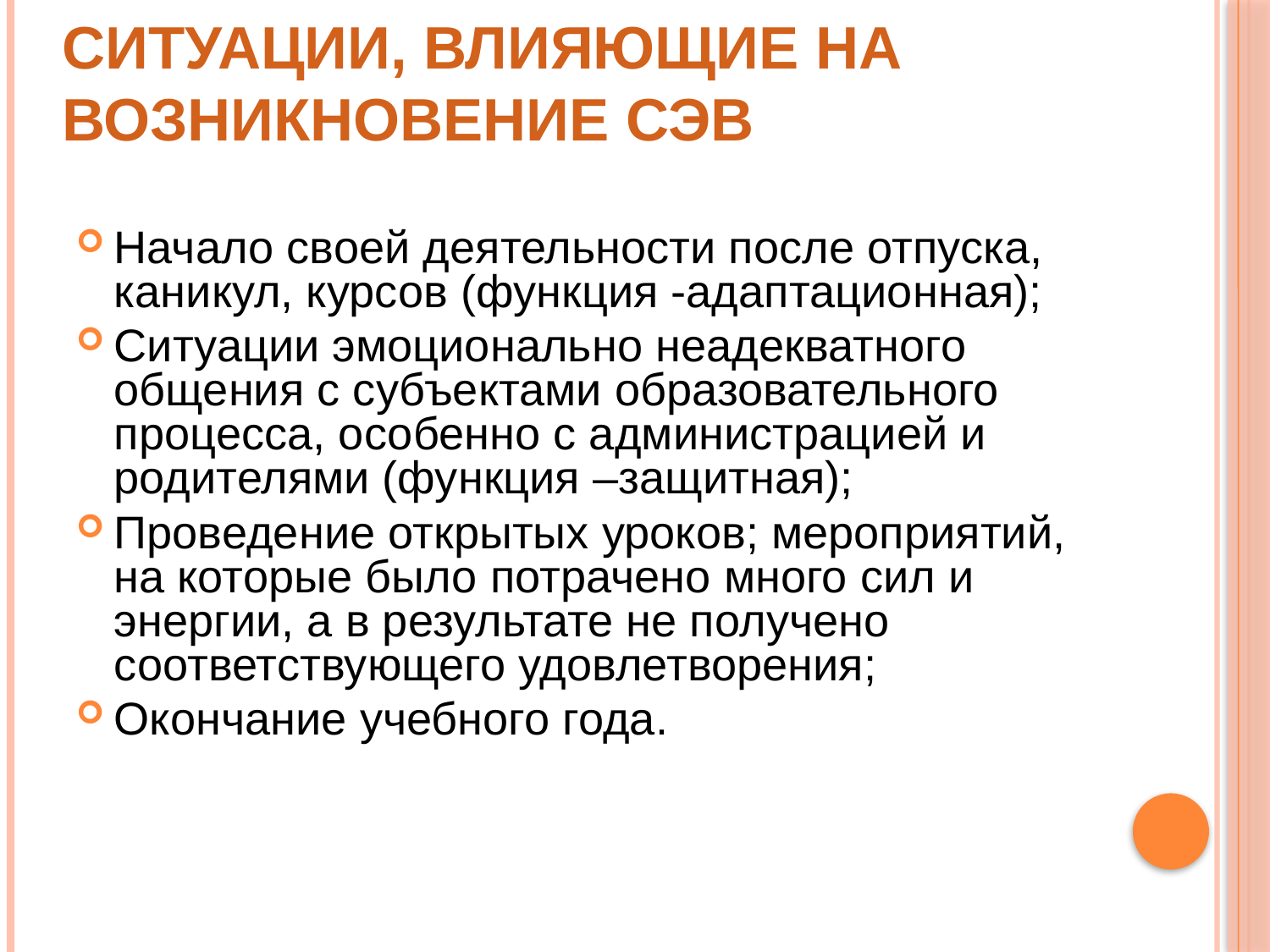

# Ситуации, влияющие на возникновение СЭВ
Начало своей деятельности после отпуска, каникул, курсов (функция -адаптационная);
Ситуации эмоционально неадекватного общения с субъектами образовательного процесса, особенно с администрацией и родителями (функция –защитная);
Проведение открытых уроков; мероприятий, на которые было потрачено много сил и энергии, а в результате не получено соответствующего удовлетворения;
Окончание учебного года.